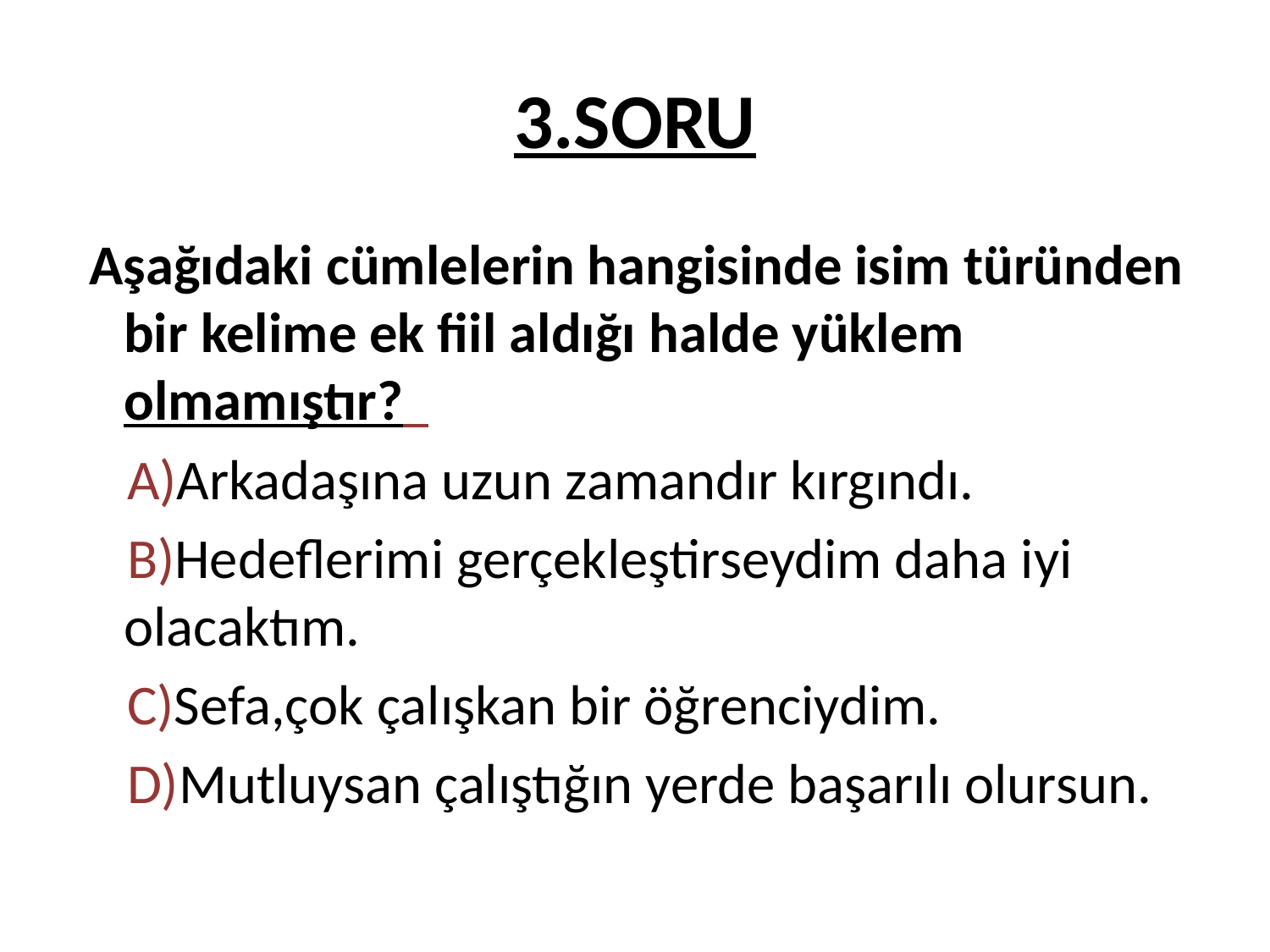

# 3.SORU
 Aşağıdaki cümlelerin hangisinde isim türünden bir kelime ek fiil aldığı halde yüklem olmamıştır?
    A)Arkadaşına uzun zamandır kırgındı.
    B)Hedeflerimi gerçekleştirseydim daha iyi olacaktım.
    C)Sefa,çok çalışkan bir öğrenciydim.
    D)Mutluysan çalıştığın yerde başarılı olursun.